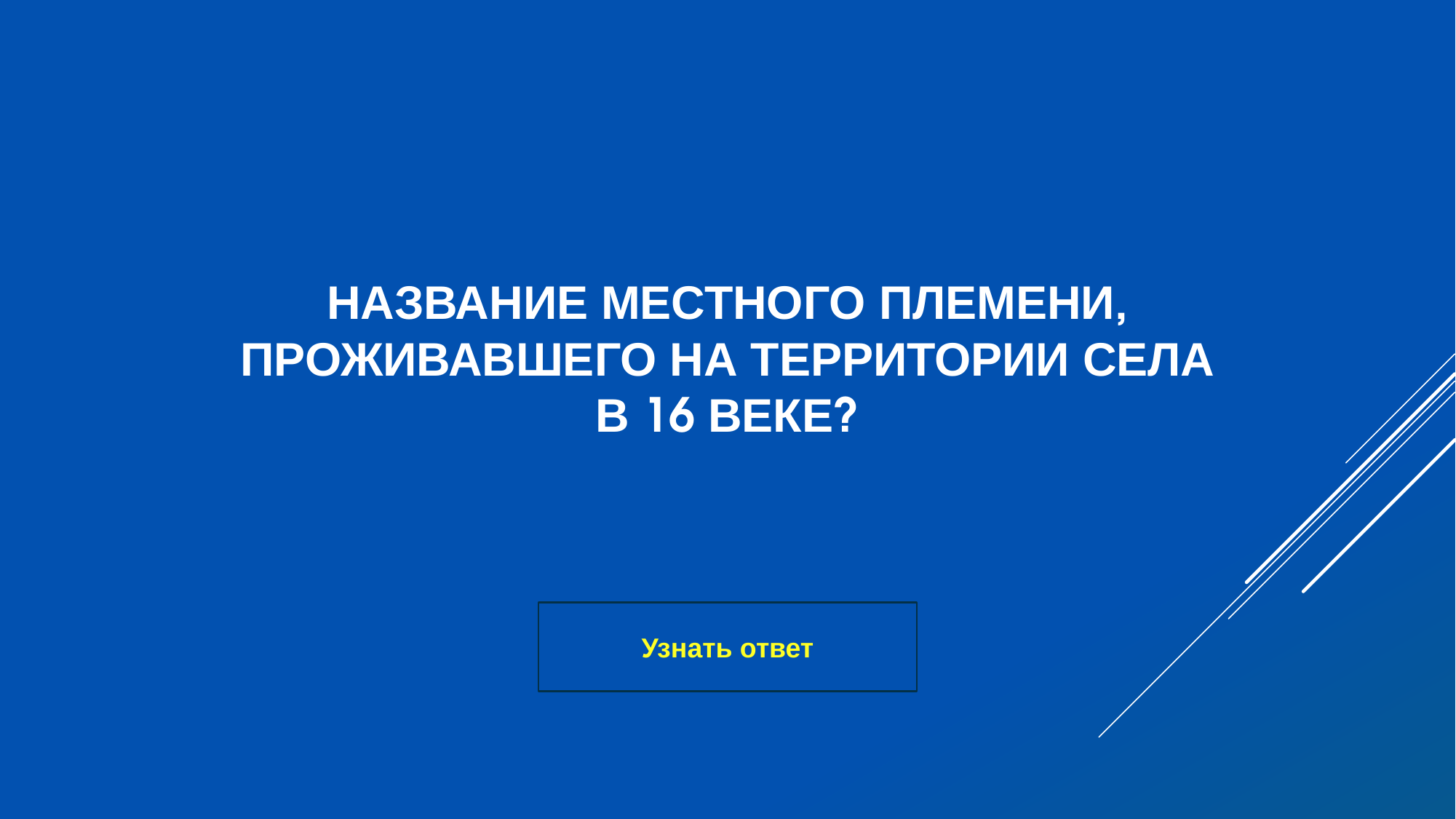

# Название местного племени, проживавшего на территории села в 16 веке?